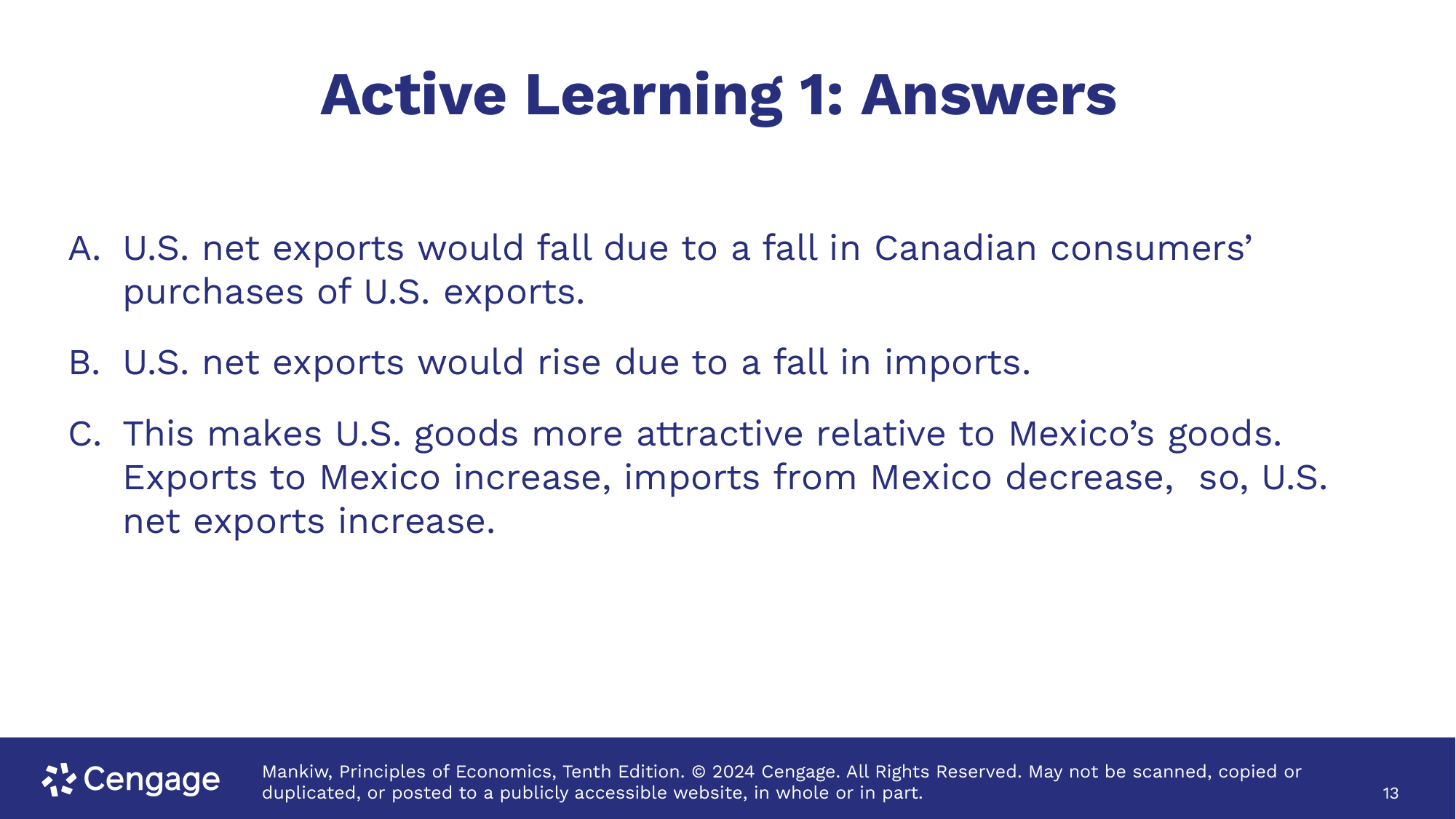

# Active Learning 1: Answers
U.S. net exports would fall due to a fall in Canadian consumers’ purchases of U.S. exports.
U.S. net exports would rise due to a fall in imports.
This makes U.S. goods more attractive relative to Mexico’s goods. Exports to Mexico increase, imports from Mexico decrease,  so, U.S. net exports increase.